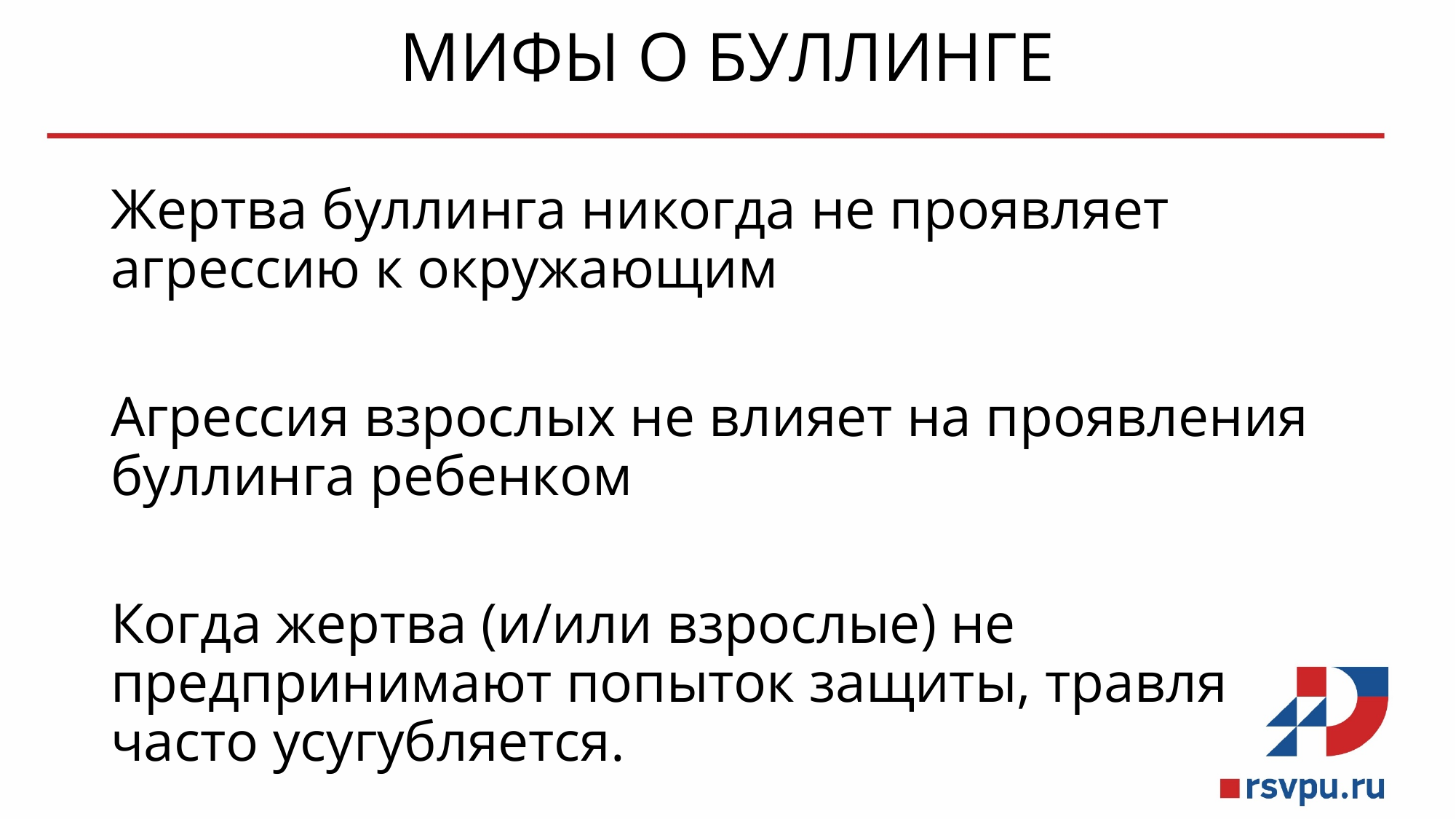

# МИФЫ О БУЛЛИНГЕ
Жертва буллинга никогда не проявляет агрессию к окружающим

Агрессия взрослых не влияет на проявления буллинга ребенком

Когда жертва (и/или взрослые) не предпринимают попыток защиты, травля часто усугубляется.